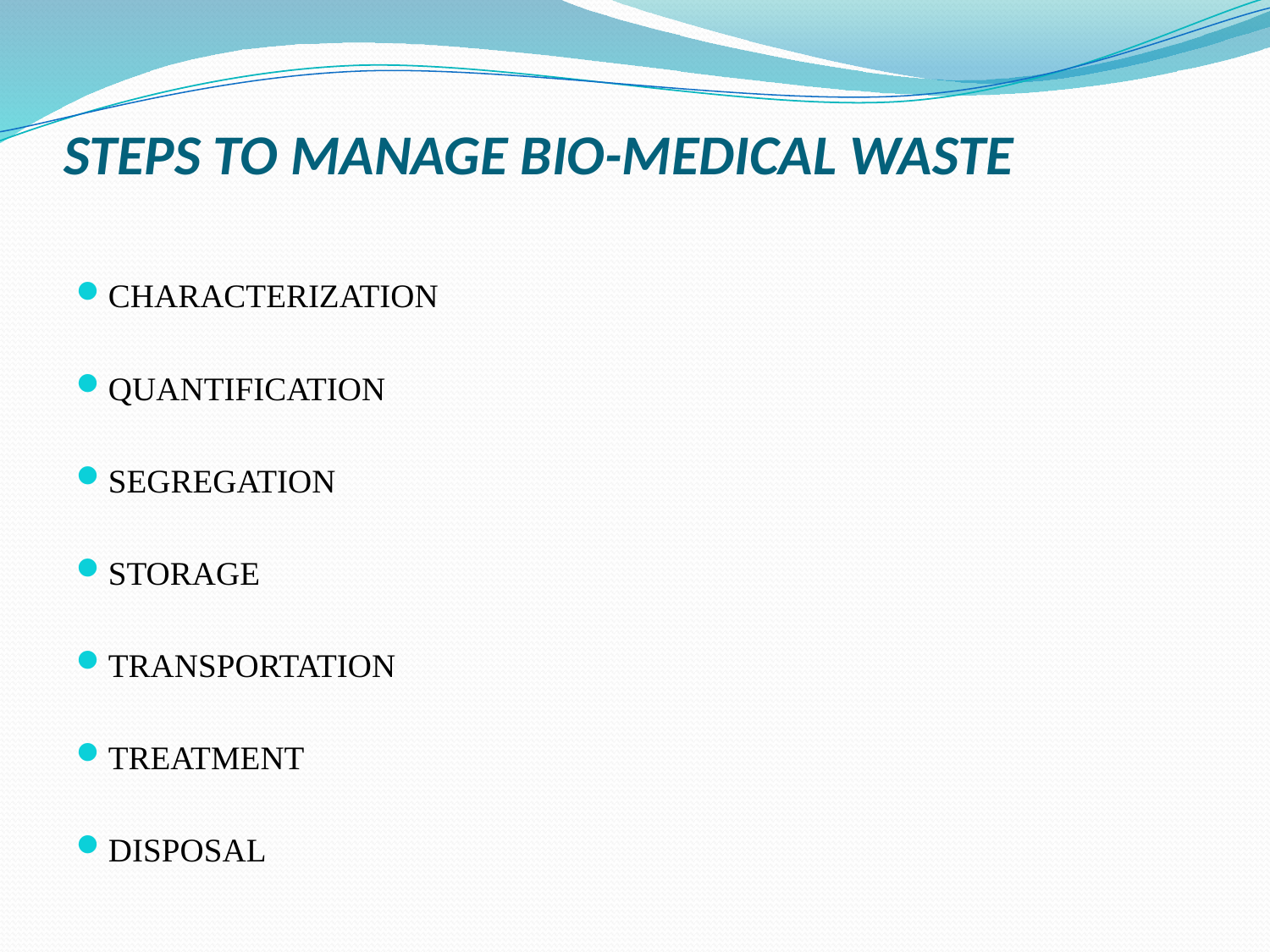

# STEPS TO MANAGE BIO-MEDICAL WASTE
CHARACTERIZATION

QUANTIFICATION

SEGREGATION

STORAGE

TRANSPORTATION

TREATMENT

DISPOSAL